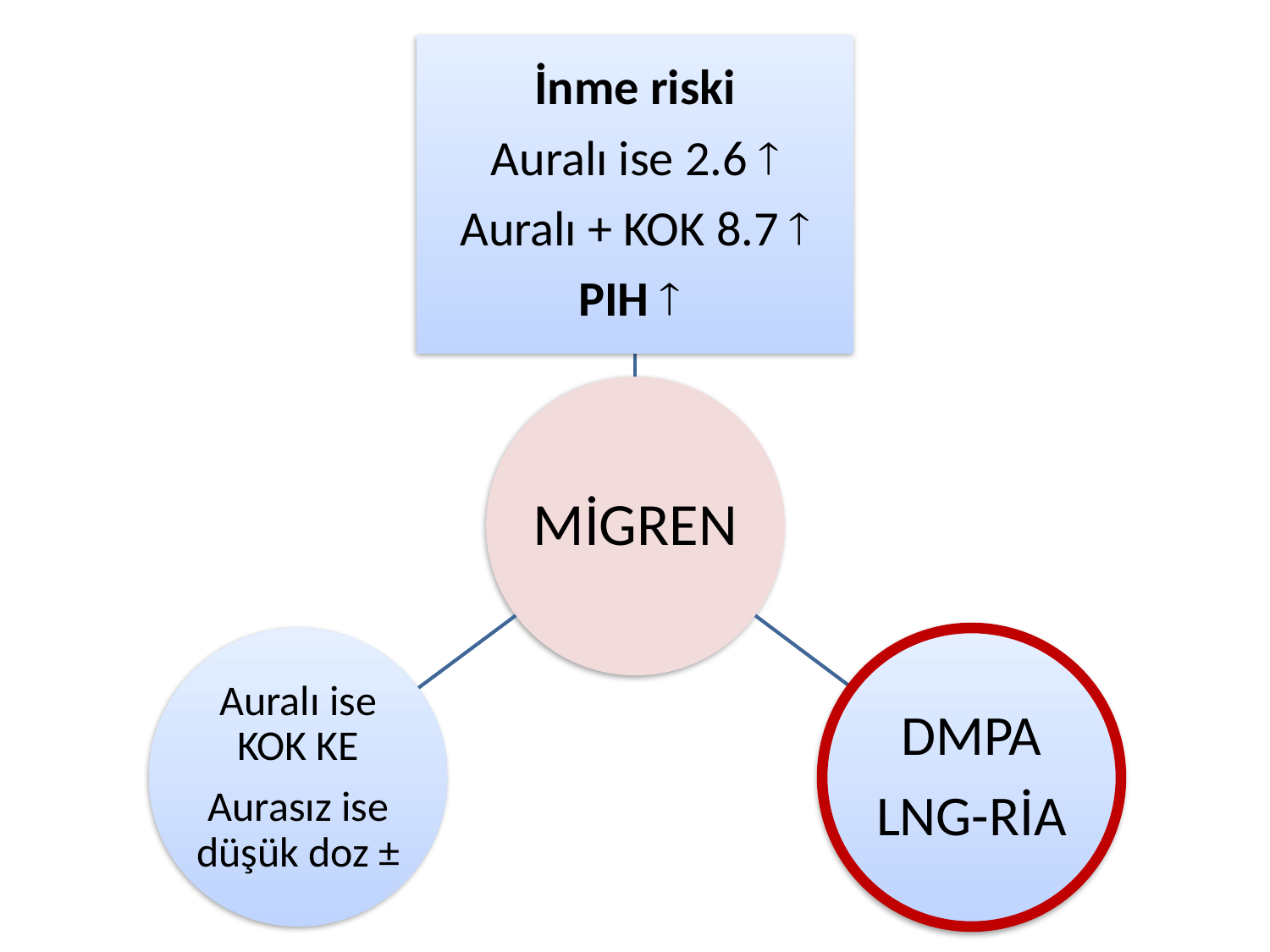

MİGREN

İnme riski
Auralı ise 2.6 ↑
Auralı + KOK 8.7 ↑
PIH ↑

DMPA
LNG-RİA

Auralı ise KOK KE
Aurasız ise düşük doz ±